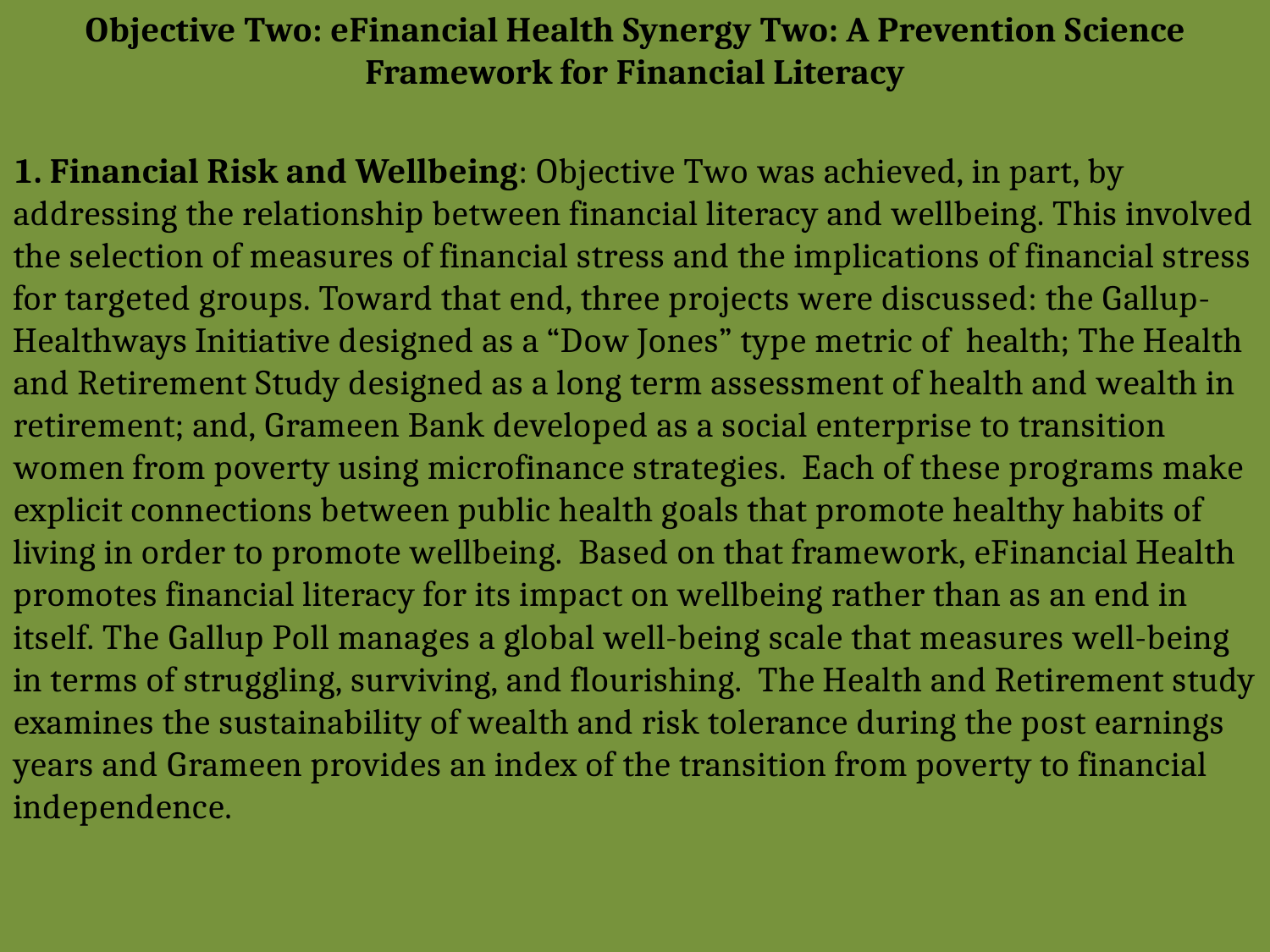

Objective Two: eFinancial Health Synergy Two: A Prevention Science Framework for Financial Literacy

1. Financial Risk and Wellbeing: Objective Two was achieved, in part, by addressing the relationship between financial literacy and wellbeing. This involved the selection of measures of financial stress and the implications of financial stress for targeted groups. Toward that end, three projects were discussed: the Gallup-Healthways Initiative designed as a “Dow Jones” type metric of  health; The Health and Retirement Study designed as a long term assessment of health and wealth in retirement; and, Grameen Bank developed as a social enterprise to transition women from poverty using microfinance strategies.  Each of these programs make explicit connections between public health goals that promote healthy habits of living in order to promote wellbeing.  Based on that framework, eFinancial Health promotes financial literacy for its impact on wellbeing rather than as an end in itself. The Gallup Poll manages a global well-being scale that measures well-being in terms of struggling, surviving, and flourishing.  The Health and Retirement study examines the sustainability of wealth and risk tolerance during the post earnings years and Grameen provides an index of the transition from poverty to financial independence.